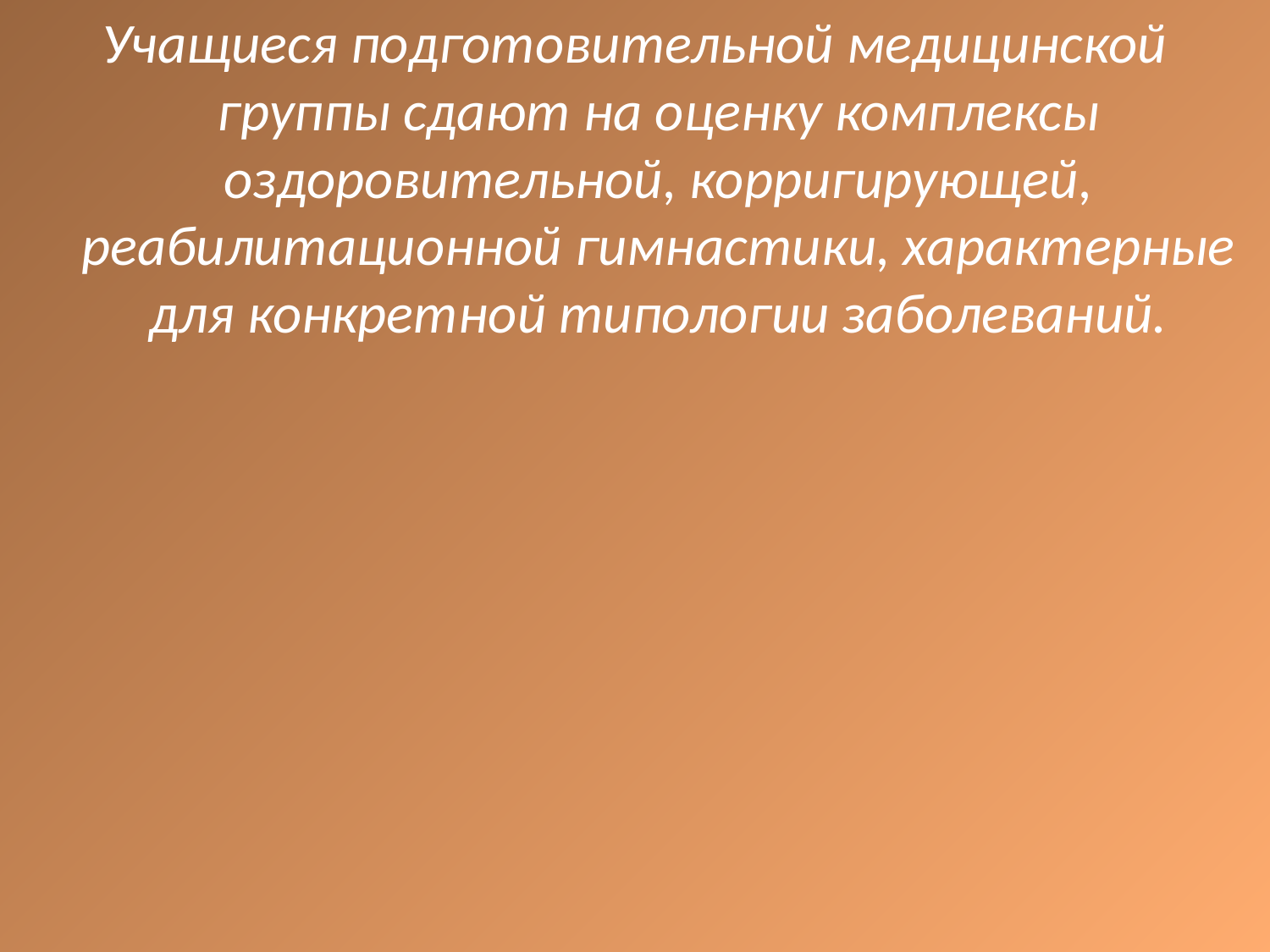

Учащиеся подготовительной медицинской группы сдают на оценку комплексы оздоровительной, корригирующей, реабилитационной гимнастики, характерные для конкретной типологии заболеваний.

#